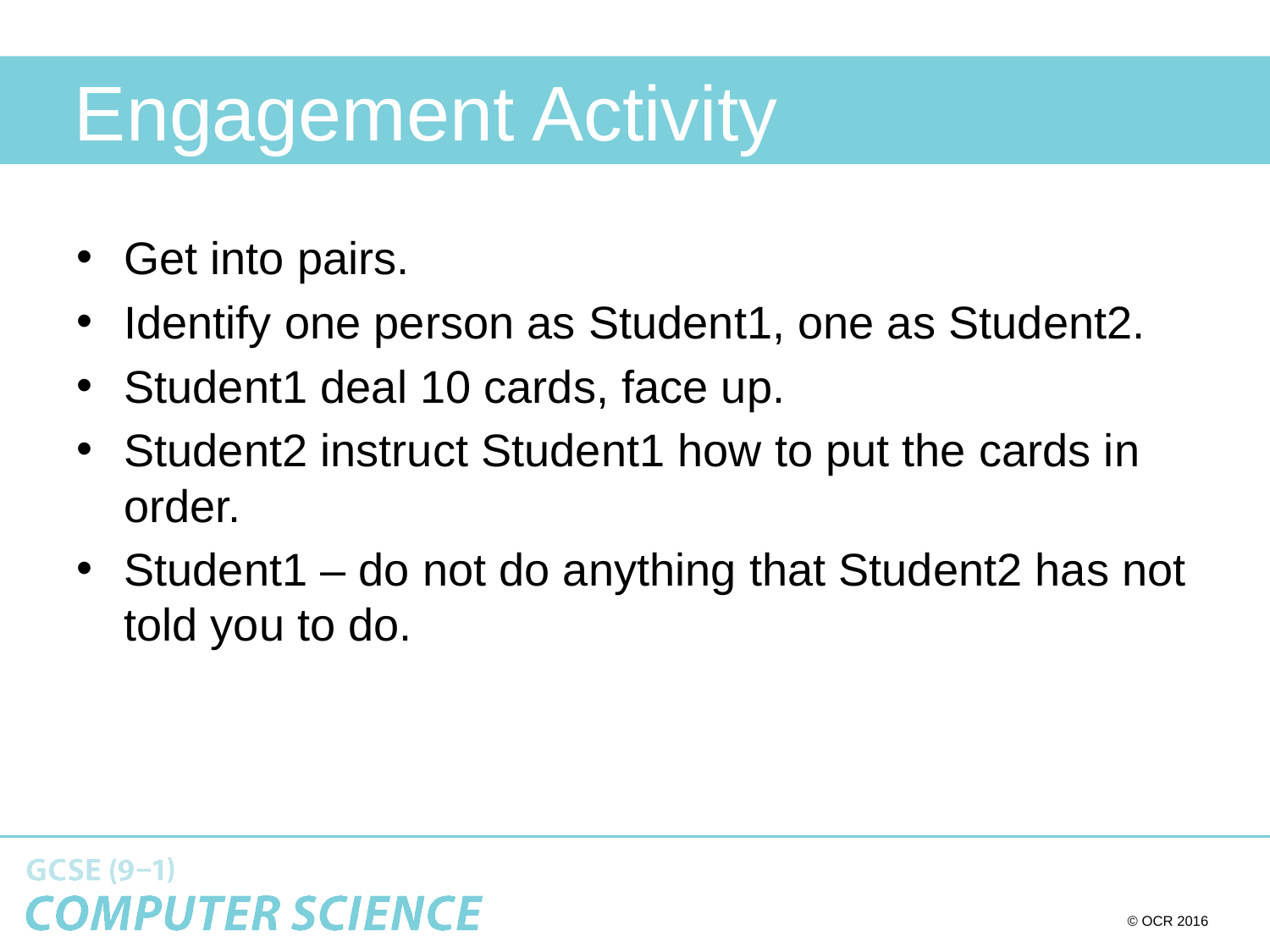

# Engagement Activity
Get into pairs.
Identify one person as Student1, one as Student2.
Student1 deal 10 cards, face up.
Student2 instruct Student1 how to put the cards in order.
Student1 – do not do anything that Student2 has not told you to do.